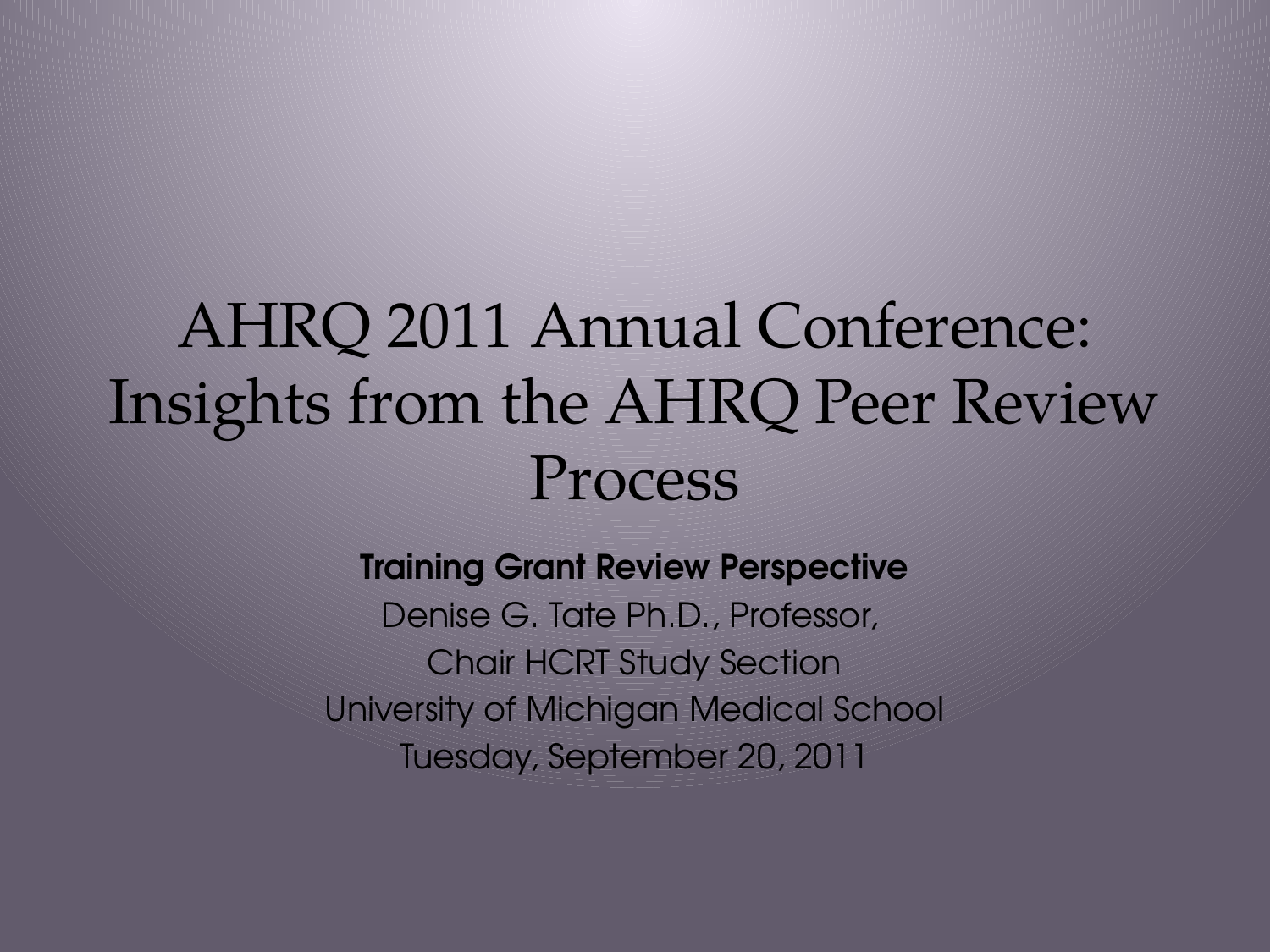

# AHRQ 2011 Annual Conference: Insights from the AHRQ Peer Review Process
Training Grant Review Perspective
Denise G. Tate Ph.D., Professor,
Chair HCRT Study Section
University of Michigan Medical School
Tuesday, September 20, 2011